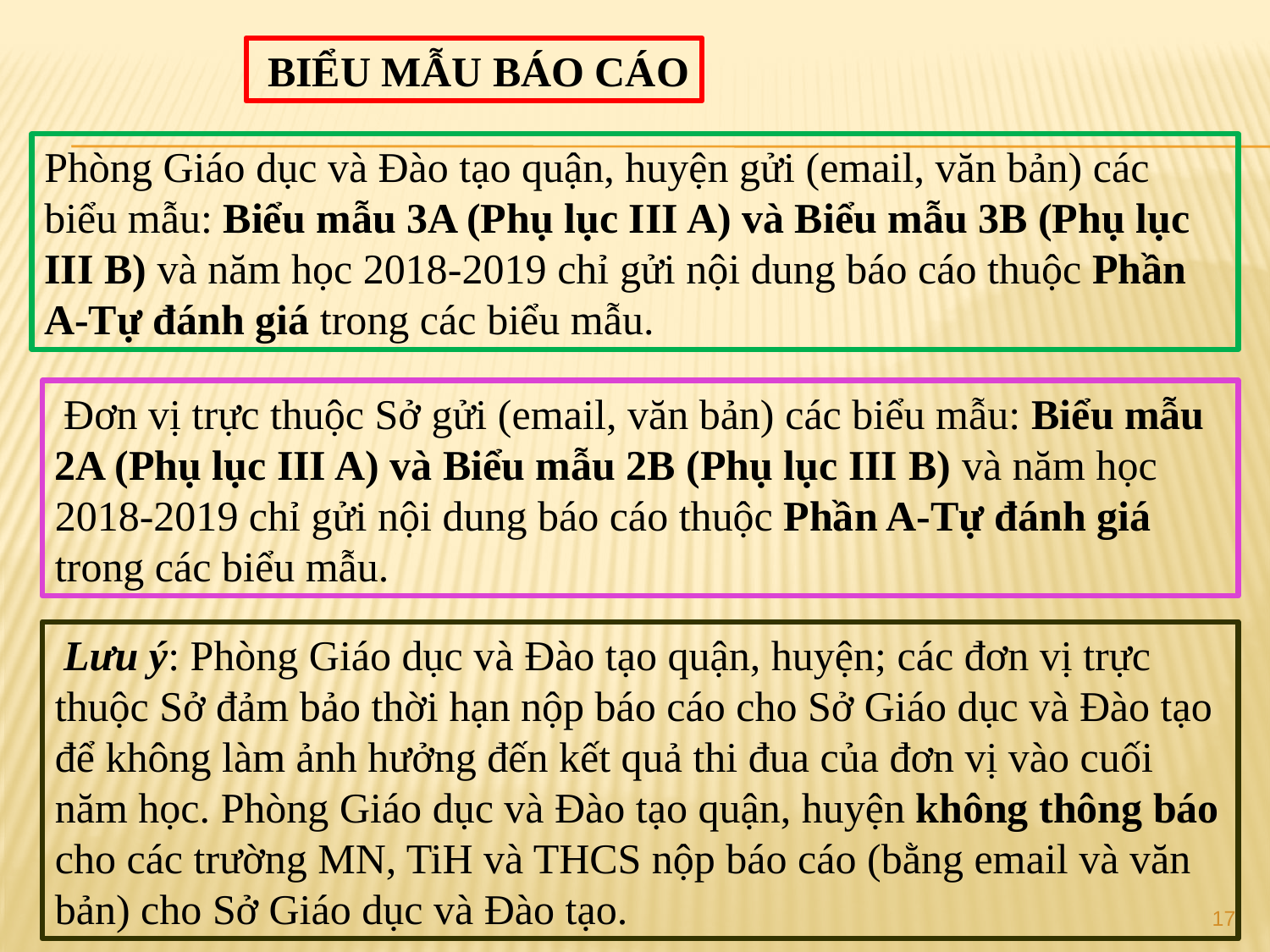

BIỂU MẪU BÁO CÁO
Phòng Giáo dục và Đào tạo quận, huyện gửi (email, văn bản) các biểu mẫu: Biểu mẫu 3A (Phụ lục III A) và Biểu mẫu 3B (Phụ lục III B) và năm học 2018-2019 chỉ gửi nội dung báo cáo thuộc Phần A-Tự đánh giá trong các biểu mẫu.
 Đơn vị trực thuộc Sở gửi (email, văn bản) các biểu mẫu: Biểu mẫu 2A (Phụ lục III A) và Biểu mẫu 2B (Phụ lục III B) và năm học 2018-2019 chỉ gửi nội dung báo cáo thuộc Phần A-Tự đánh giá trong các biểu mẫu.
 Lưu ý: Phòng Giáo dục và Đào tạo quận, huyện; các đơn vị trực thuộc Sở đảm bảo thời hạn nộp báo cáo cho Sở Giáo dục và Đào tạo để không làm ảnh hưởng đến kết quả thi đua của đơn vị vào cuối năm học. Phòng Giáo dục và Đào tạo quận, huyện không thông báo cho các trường MN, TiH và THCS nộp báo cáo (bằng email và văn bản) cho Sở Giáo dục và Đào tạo.
17